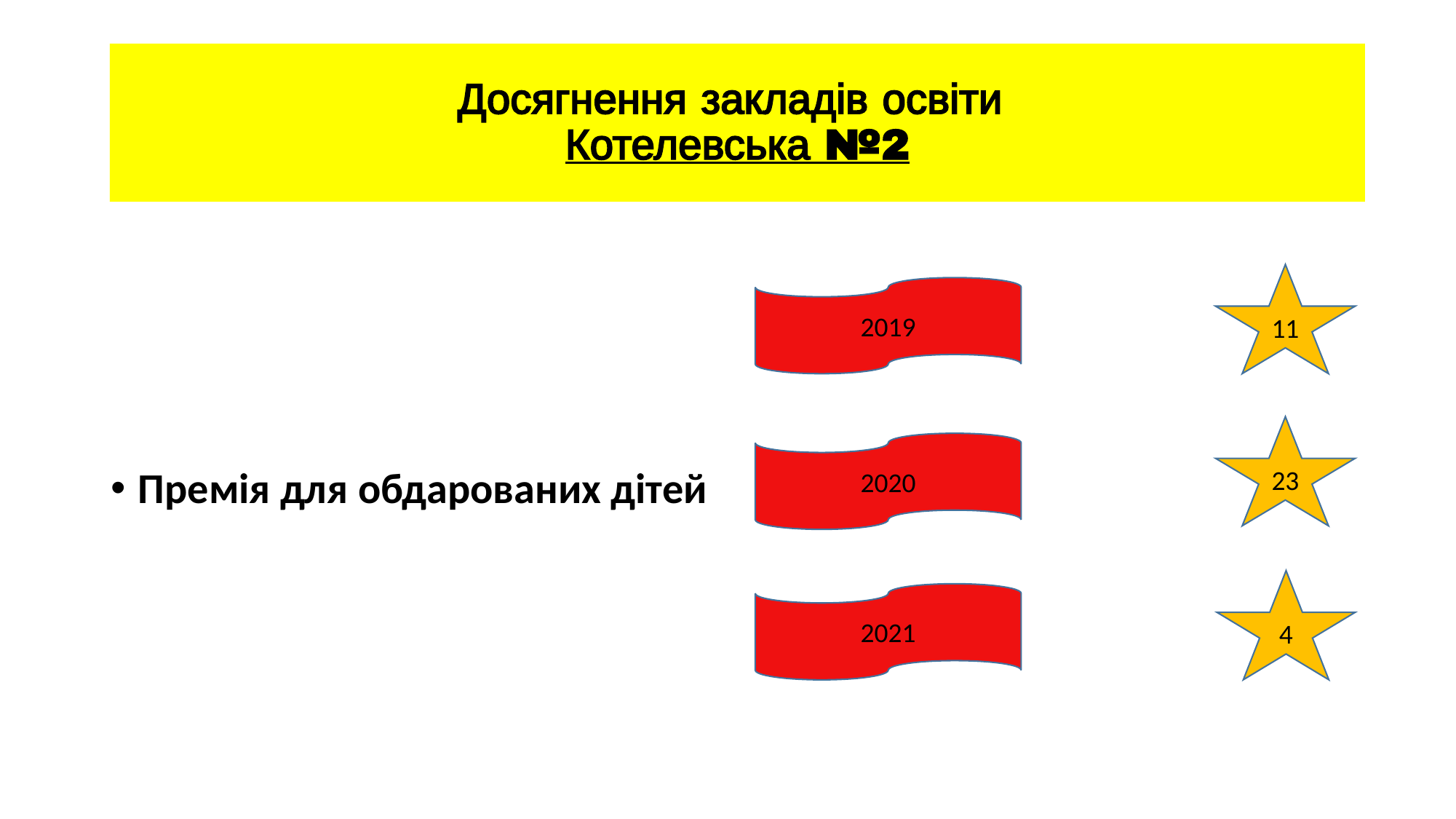

Досягнення закладів освіти
Котелевська №2
#

Премія для обдарованих дітей

11
2019
23
2020
4
2021